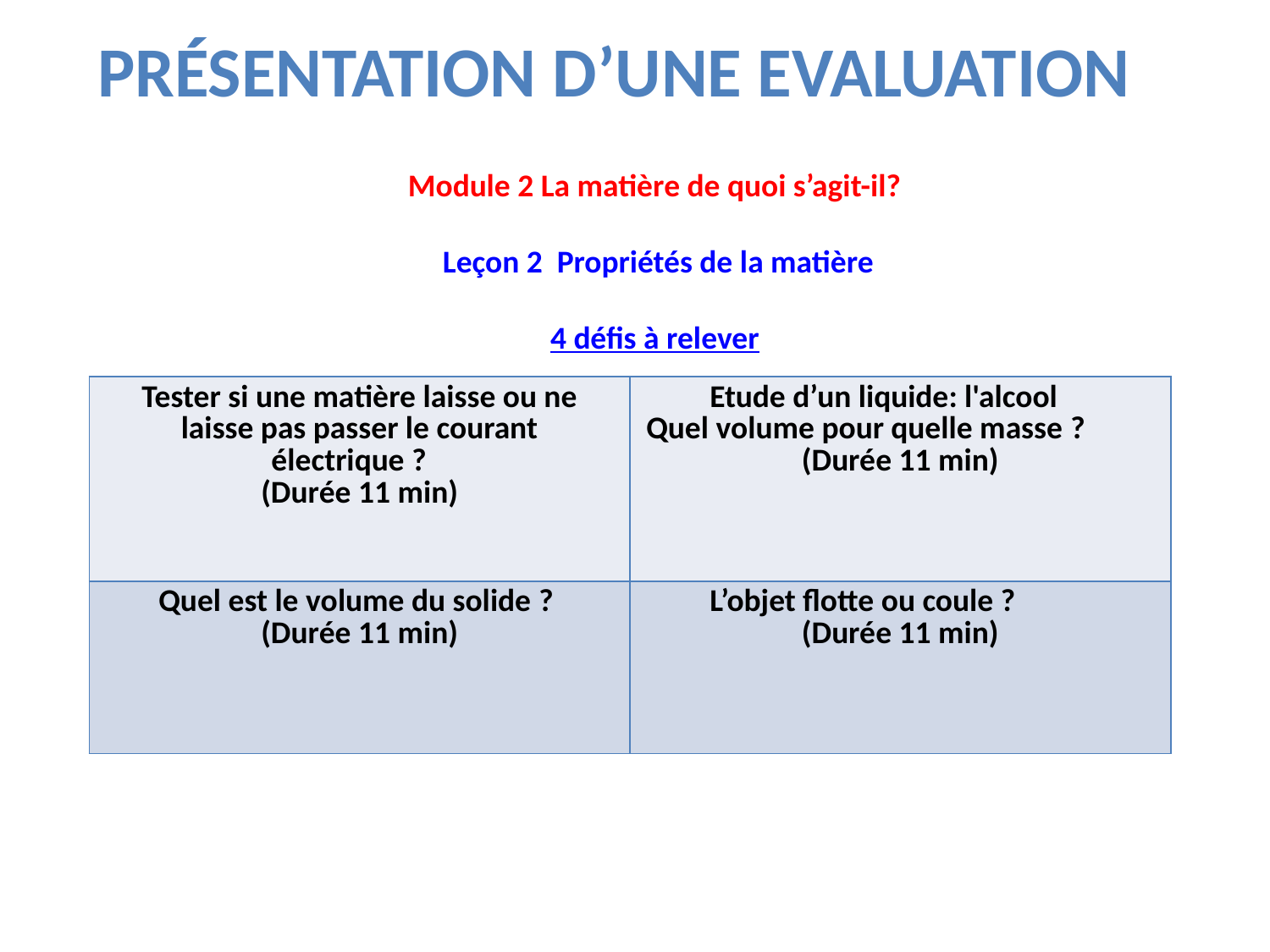

Présentation d’une EVALUATION
Module 2 La matière de quoi s’agit-il?

  Leçon 2  Propriétés de la matière

4 défis à relever

| Tester si une matière laisse ou ne laisse pas passer le courant électrique ? (Durée 11 min) | Etude d’un liquide: l'alcool Quel volume pour quelle masse ? (Durée 11 min) |
| --- | --- |
| Quel est le volume du solide ? (Durée 11 min) | L’objet flotte ou coule ? (Durée 11 min) |